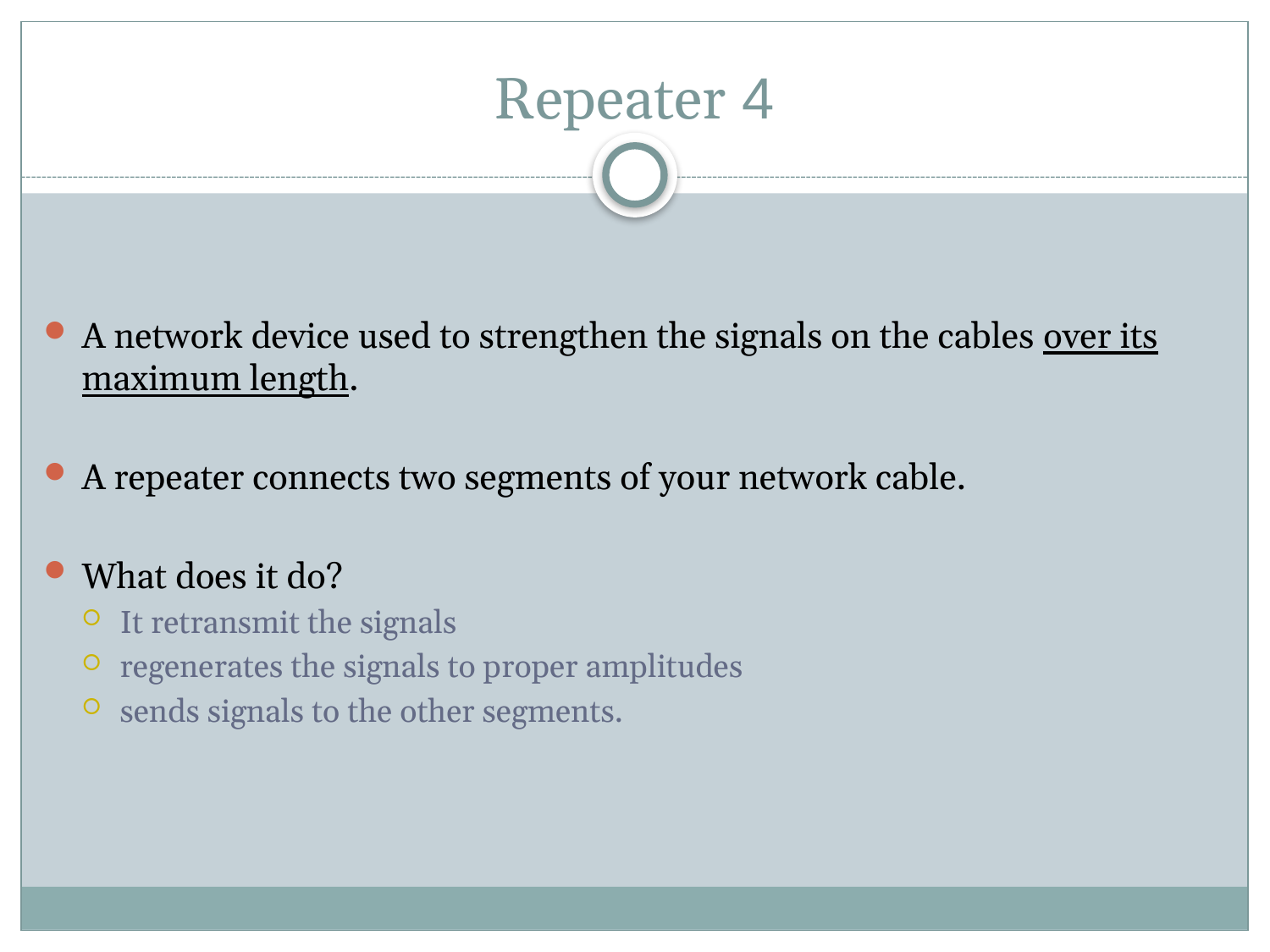

# 4 Repeater
A network device used to strengthen the signals on the cables over its maximum length.

A repeater connects two segments of your network cable.

What does it do?
It retransmit the signals
regenerates the signals to proper amplitudes
sends signals to the other segments.